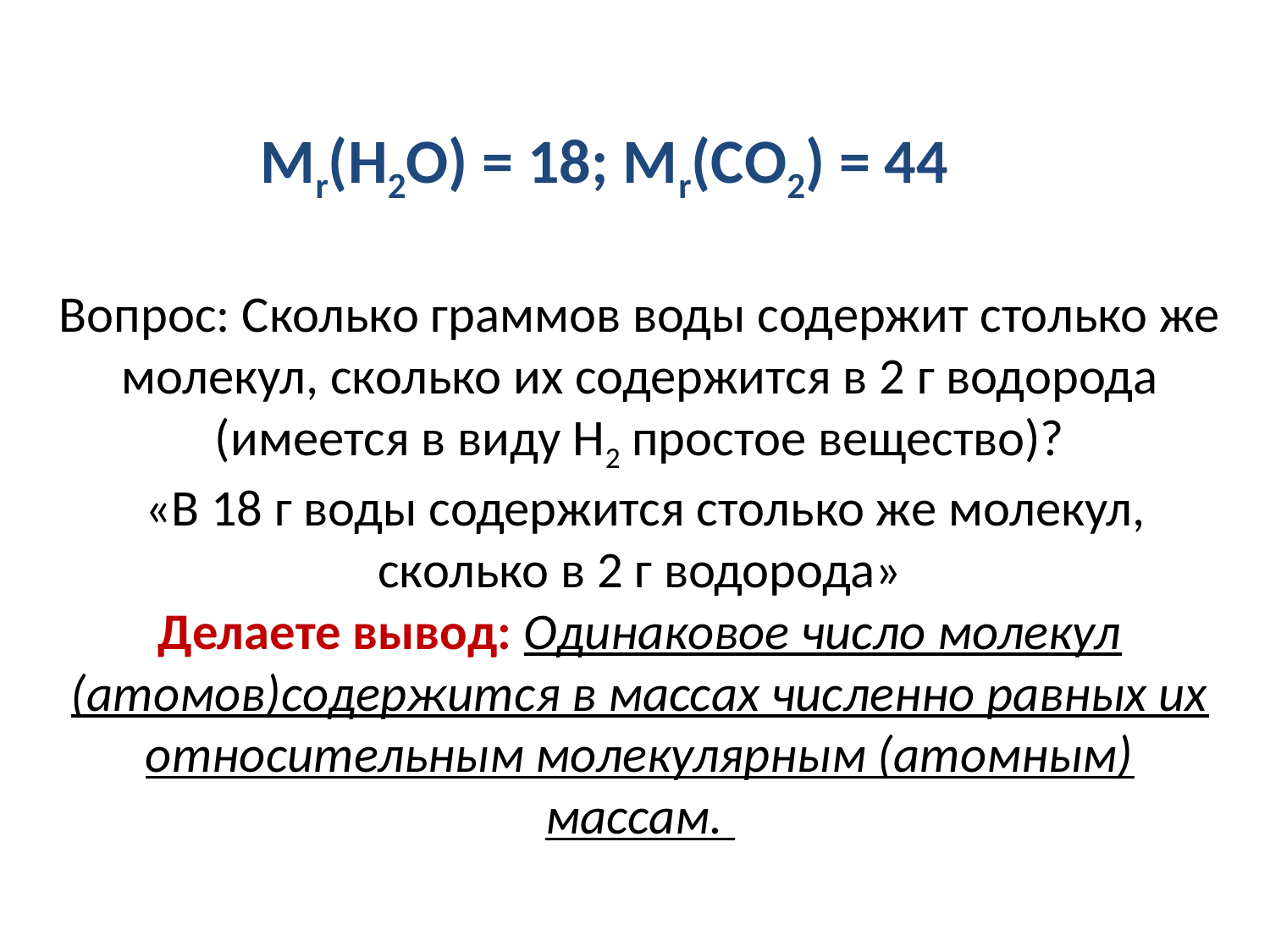

# Мr(Н2О) = 18; Мr(СО2) = 44 Вопрос: Сколько граммов воды содержит столько же молекул, сколько их содержится в 2 г водорода (имеется в виду Н2 простое вещество)? «В 18 г воды содержится столько же молекул, сколько в 2 г водорода» Делаете вывод: Одинаковое число молекул (атомов)содержится в массах численно равных их относительным молекулярным (атомным) массам.